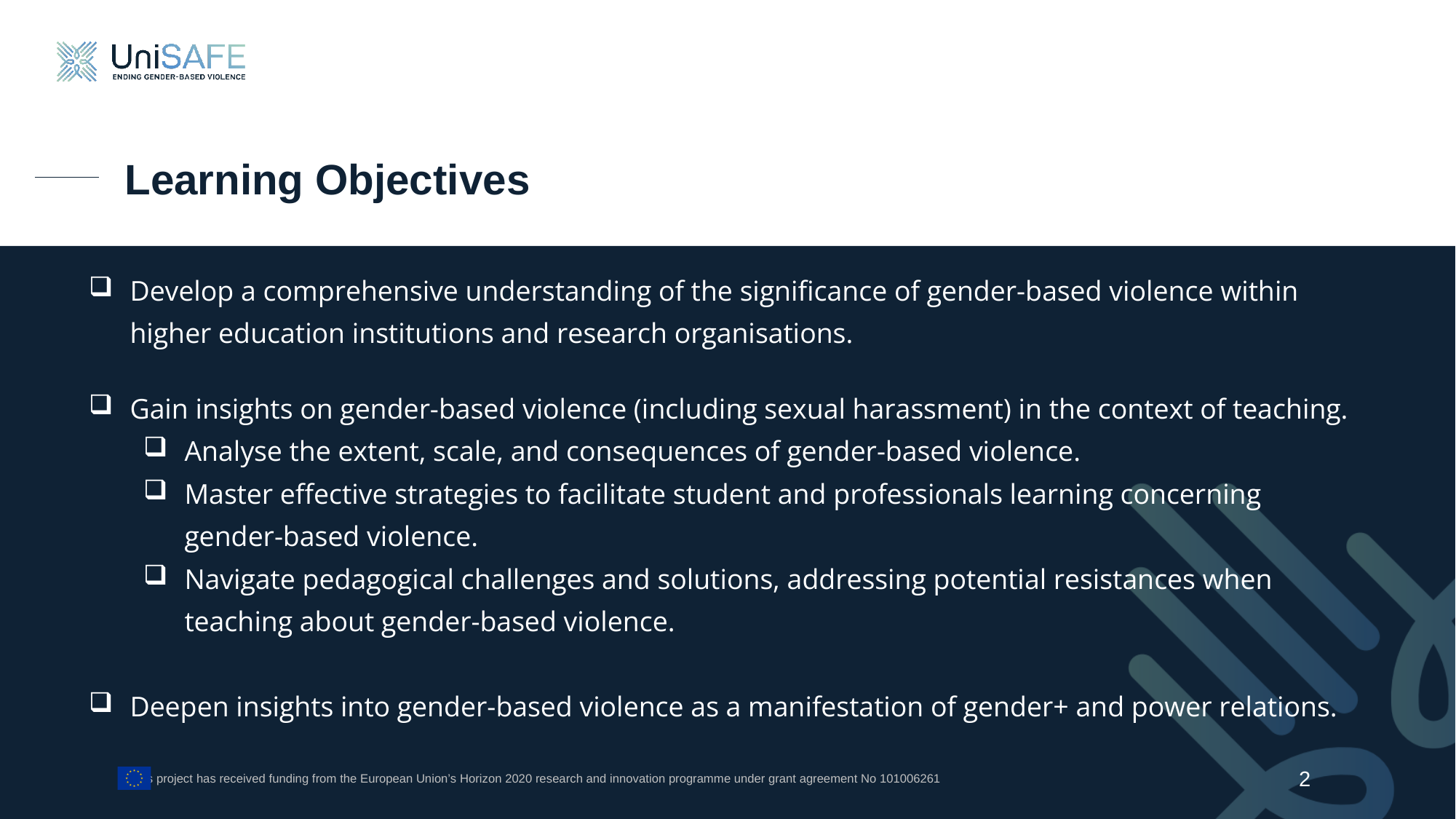

# Learning Objectives
Develop a comprehensive understanding of the significance of gender-based violence within higher education institutions and research organisations.
Gain insights on gender-based violence (including sexual harassment) in the context of teaching.
Analyse the extent, scale, and consequences of gender-based violence.
Master effective strategies to facilitate student and professionals learning concerning gender-based violence.
Navigate pedagogical challenges and solutions, addressing potential resistances when teaching about gender-based violence.
Deepen insights into gender-based violence as a manifestation of gender+ and power relations.